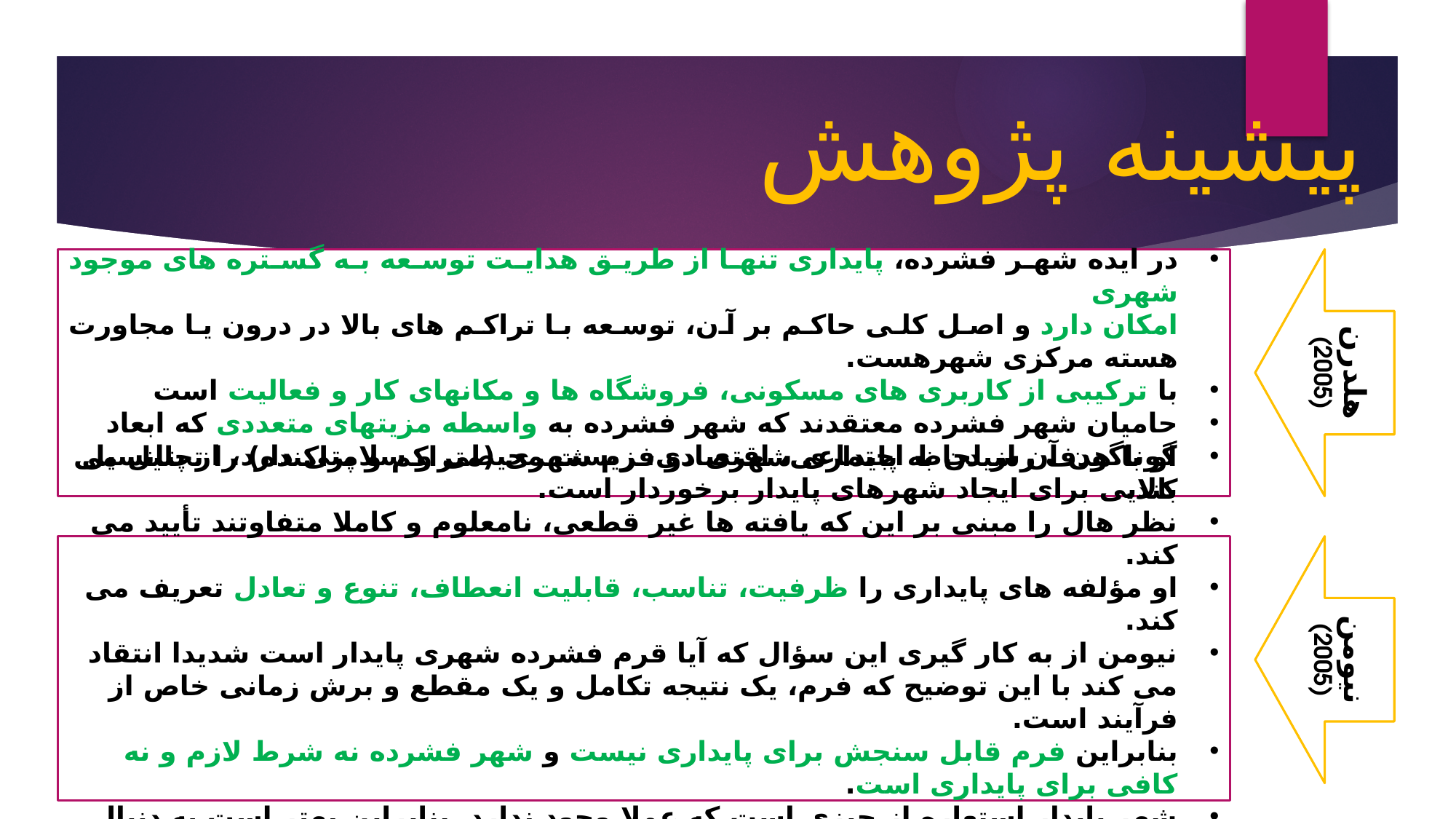

پیشینه پژوهش
در ایده شهر فشرده، پایداری تنها از طریق هدایت توسعه به گستره های موجود شهری
امكان دارد و اصل کلی حاکم بر آن، توسعه با تراکم های بالا در درون یا مجاورت هسته مرکزی شهرهست.
با ترکیبی از کاربری های مسكونی، فروشگاه ها و مكانهای کار و فعالیت است
حامیان شهر فشرده معتقدند که شهر فشرده به واسطه مزیتهای متعددی که ابعاد گوناگون آن از لحاظ اجتماعی، اقتصادی، زیست محیطی و سلامتی دارد، از پتانسیل بالایی برای ایجاد شهرهای پایدار برخوردار است.
هلدرن
(2005)
او با هدف رسیدن به پایداری شهری دو فرم شهری (متراکم و پراکنده) را تحلیل می کند.
نظر هال را مبنی بر این که یافته ها غیر قطعی، نامعلوم و کاملا متفاوتند تأیید می کند.
او مؤلفه های پایداری را ظرفیت، تناسب، قابلیت انعطاف، تنوع و تعادل تعریف می کند.
نیومن از به کار گیری این سؤال که آیا قرم فشرده شهری پایدار است شديدا انتقاد می کند با این توضیح که فرم، یک نتیجه تکامل و یک مقطع و برش زمانی خاص از فرآیند است.
بنابراین فرم قابل سنجش برای پایداری نیست و شهر فشرده نه شرط لازم و نه کافی برای پایداری است.
شهر پایدار استعاره از چیزی است که عملا وجود ندارد. بنابراین بهتر است به دنبال پاسخگویی به این سؤال باشیم که آیا فرآیند ساخت شهرها و فرآیند زندگی، تولید و مصرف پایدار است.
نیومن
(2005)